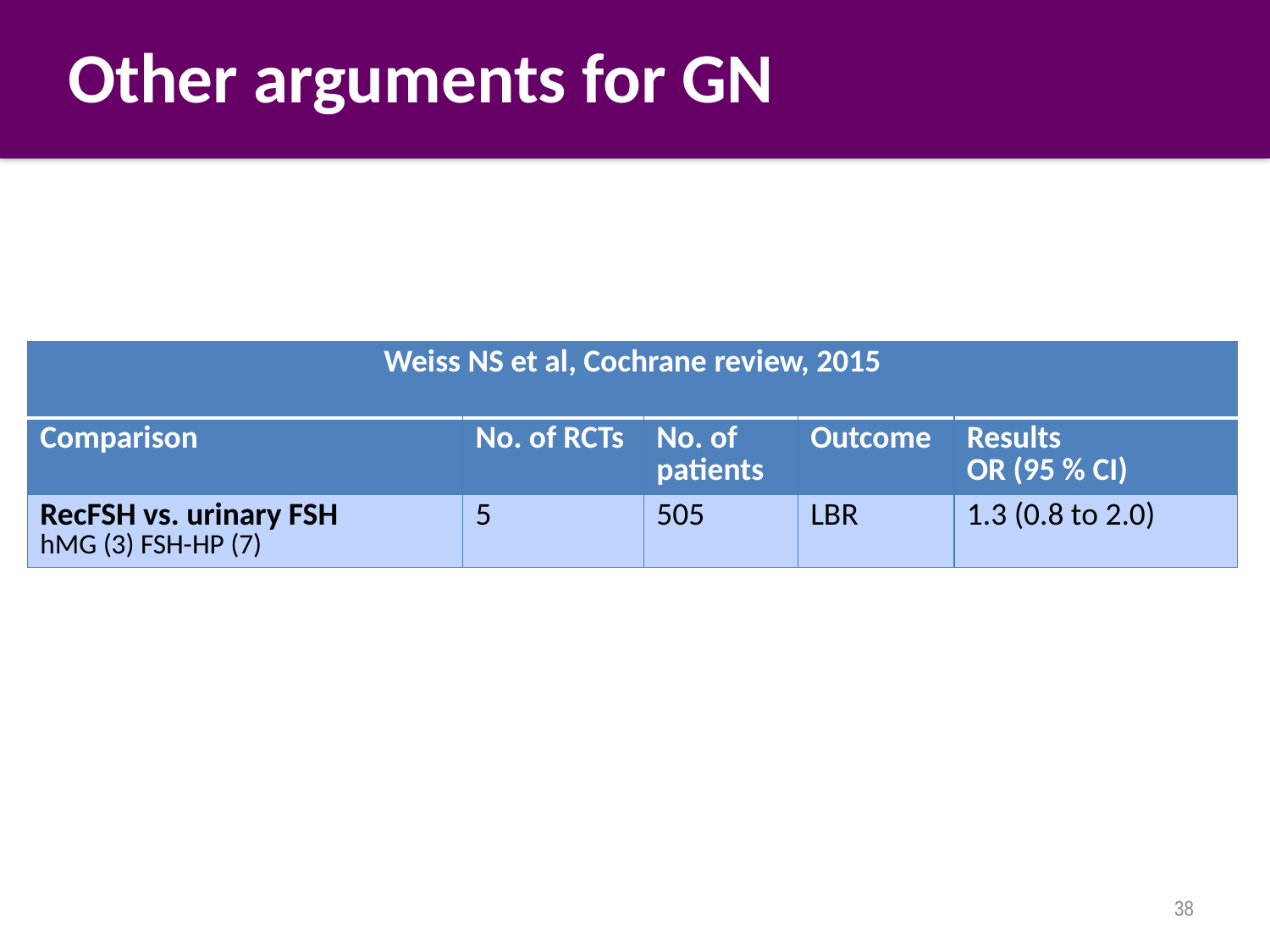

# Other arguments for GN
| Weiss NS et al, Cochrane review, 2015 |  |  |  |  |
| --- | --- | --- | --- | --- |
| Comparison | No. of RCTs | No. of patients | Outcome | Results OR (95 % CI) |
| RecFSH vs. urinary FSH hMG (3) FSH-HP (7) | 5 | 505 | LBR | 1.3 (0.8 to 2.0) |
38